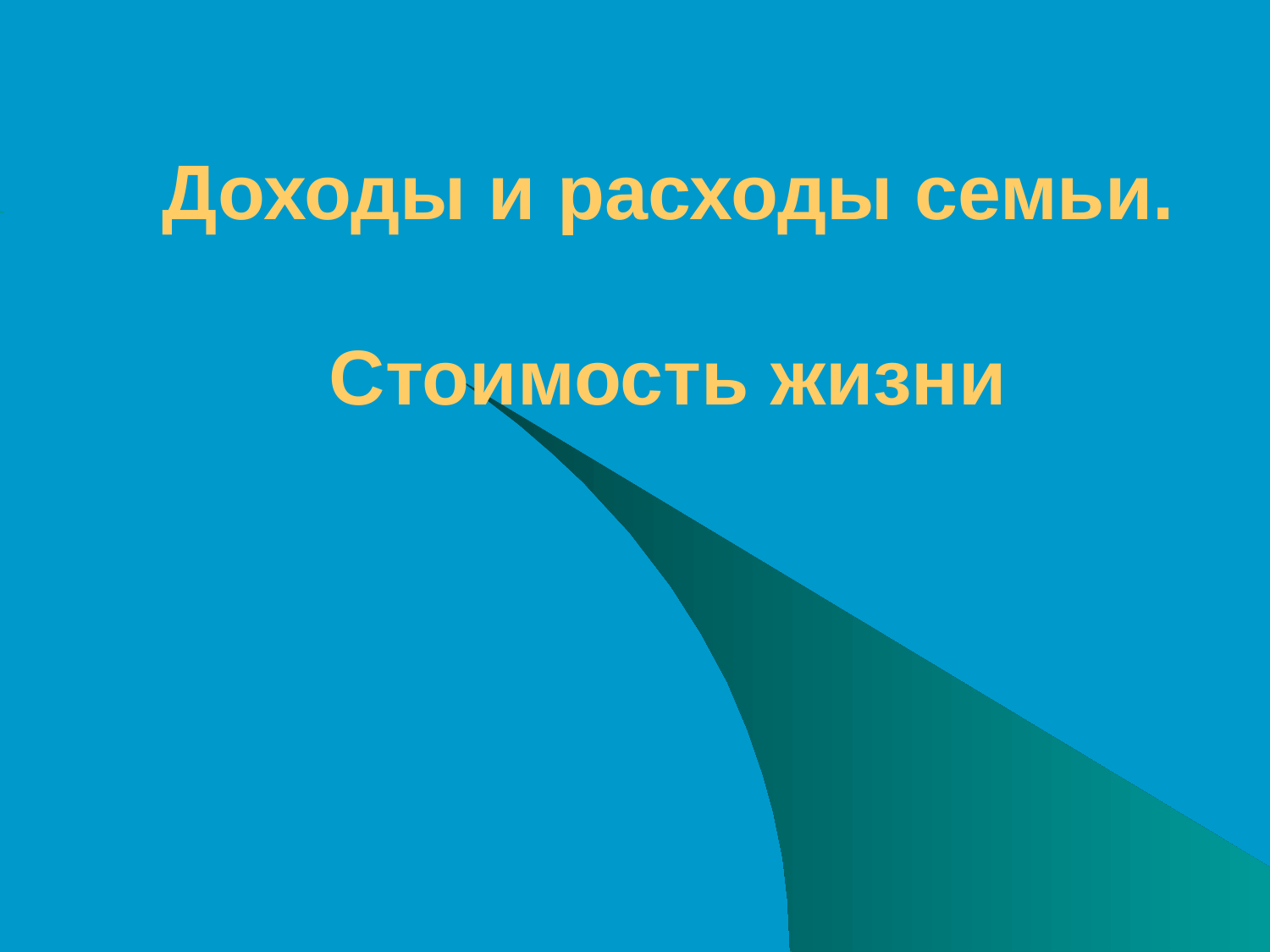

# Доходы и расходы семьи. Стоимость жизни